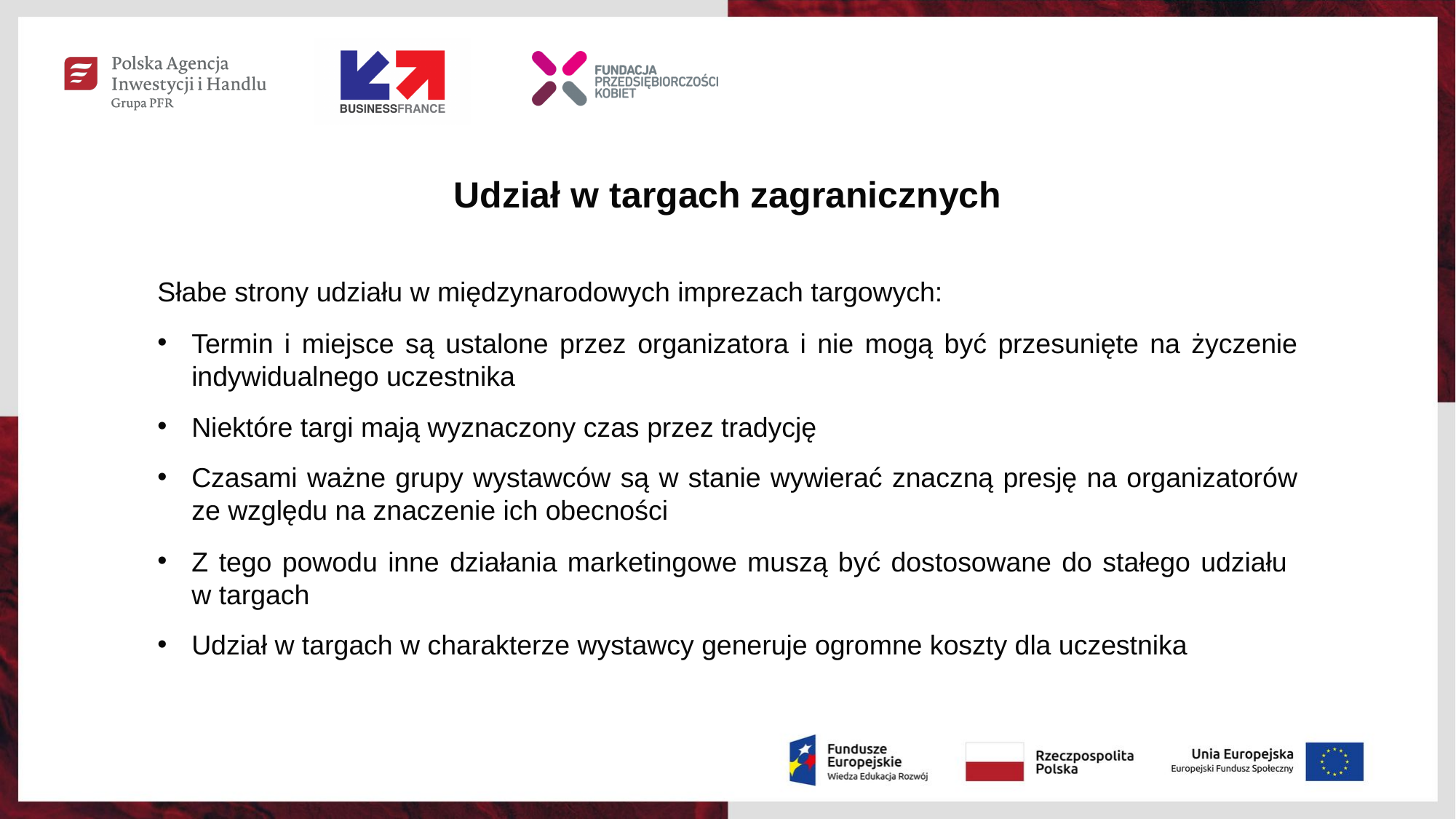

Udział w targach zagranicznych
Słabe strony udziału w międzynarodowych imprezach targowych:
Termin i miejsce są ustalone przez organizatora i nie mogą być przesunięte na życzenie indywidualnego uczestnika
Niektóre targi mają wyznaczony czas przez tradycję
Czasami ważne grupy wystawców są w stanie wywierać znaczną presję na organizatorów ze względu na znaczenie ich obecności
Z tego powodu inne działania marketingowe muszą być dostosowane do stałego udziału
w targach
Udział w targach w charakterze wystawcy generuje ogromne koszty dla uczestnika